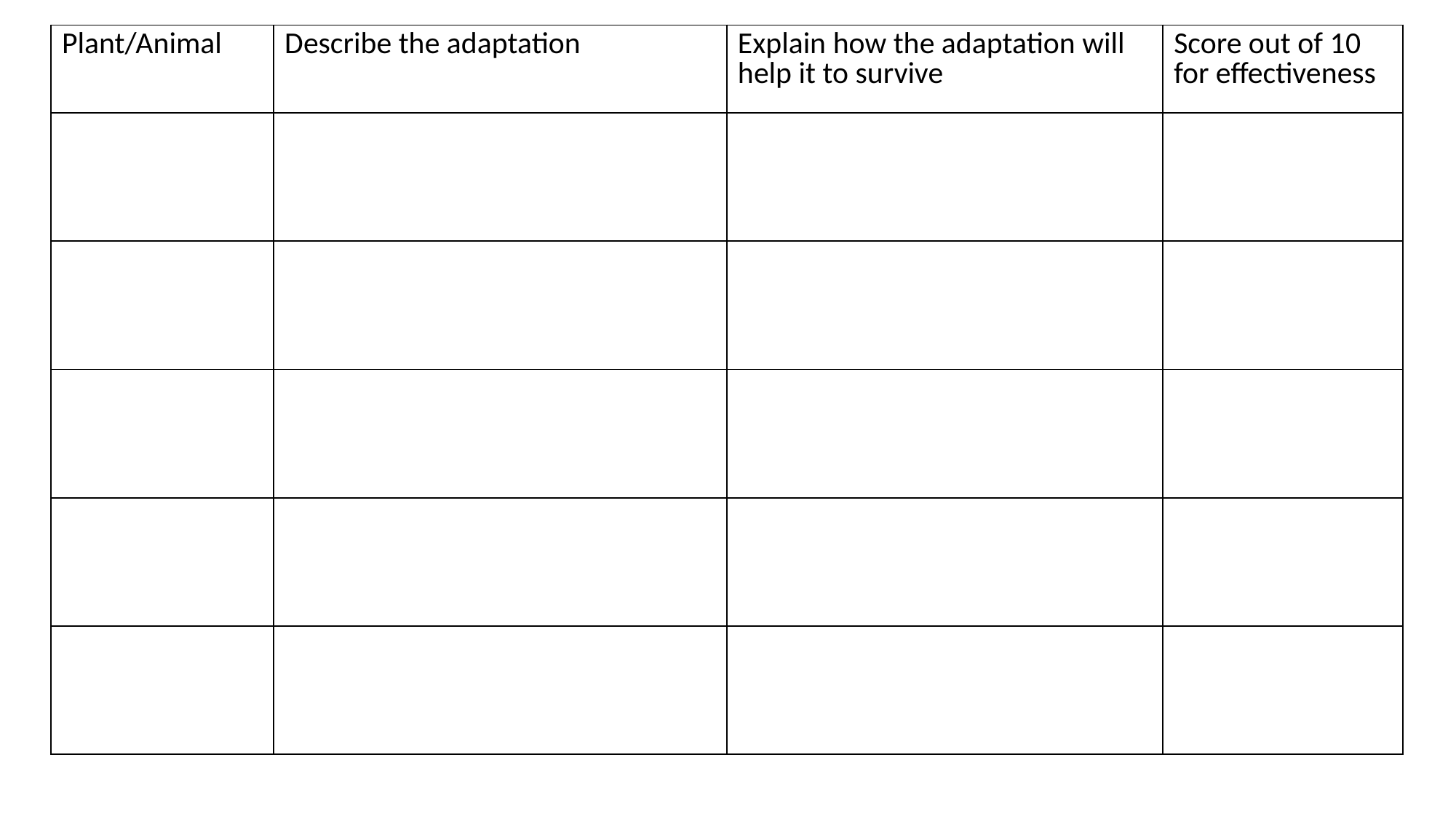

| Plant/Animal | Describe the adaptation | Explain how the adaptation will help it to survive | Score out of 10 for effectiveness |
| --- | --- | --- | --- |
|  |  |  |  |
|  |  |  |  |
|  |  |  |  |
|  |  |  |  |
|  |  |  |  |